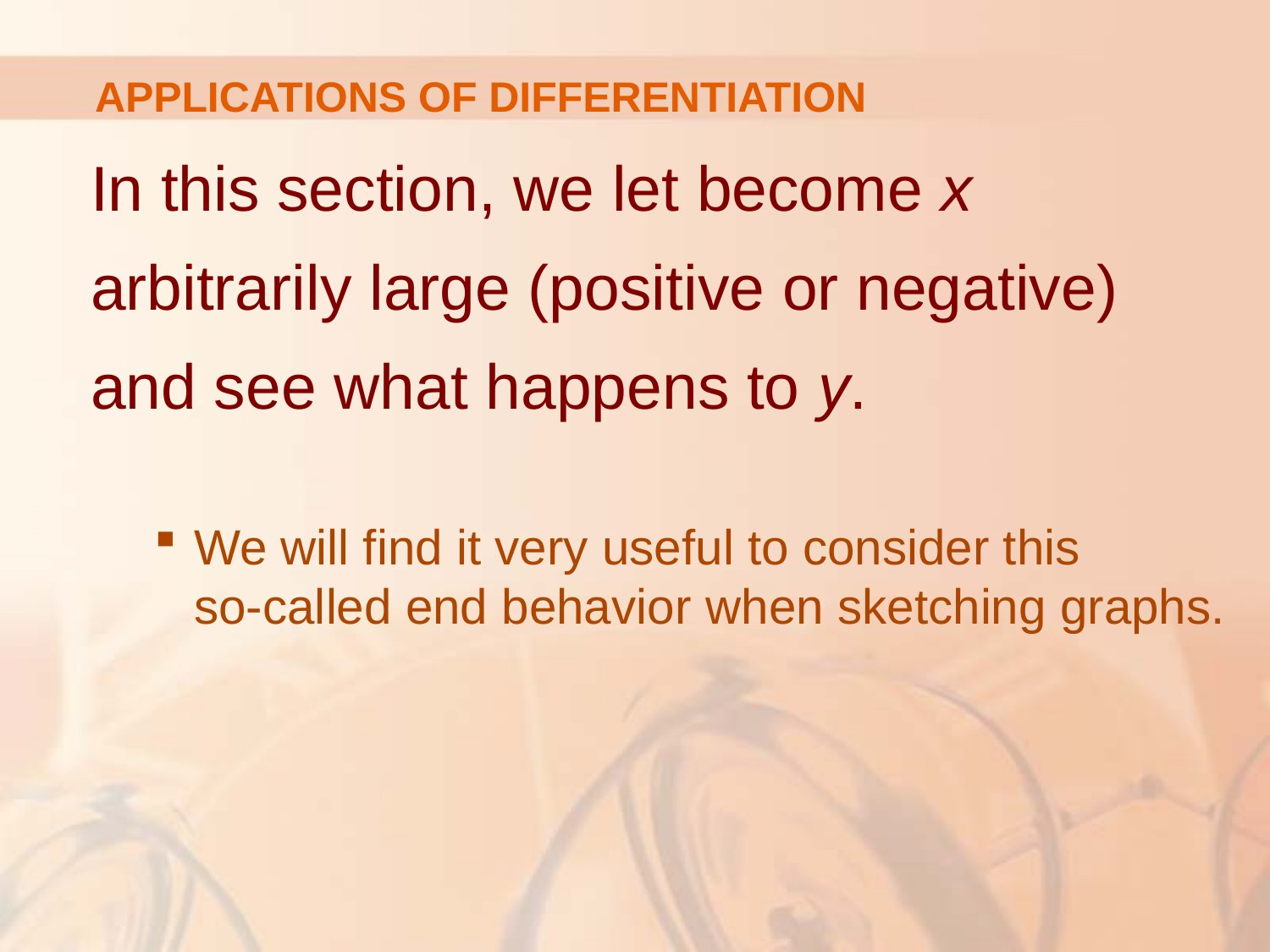

APPLICATIONS OF DIFFERENTIATION
In this section, we let become x arbitrarily large (positive or negative) and see what happens to y.

We will find it very useful to consider this
so-called end behavior when sketching graphs.